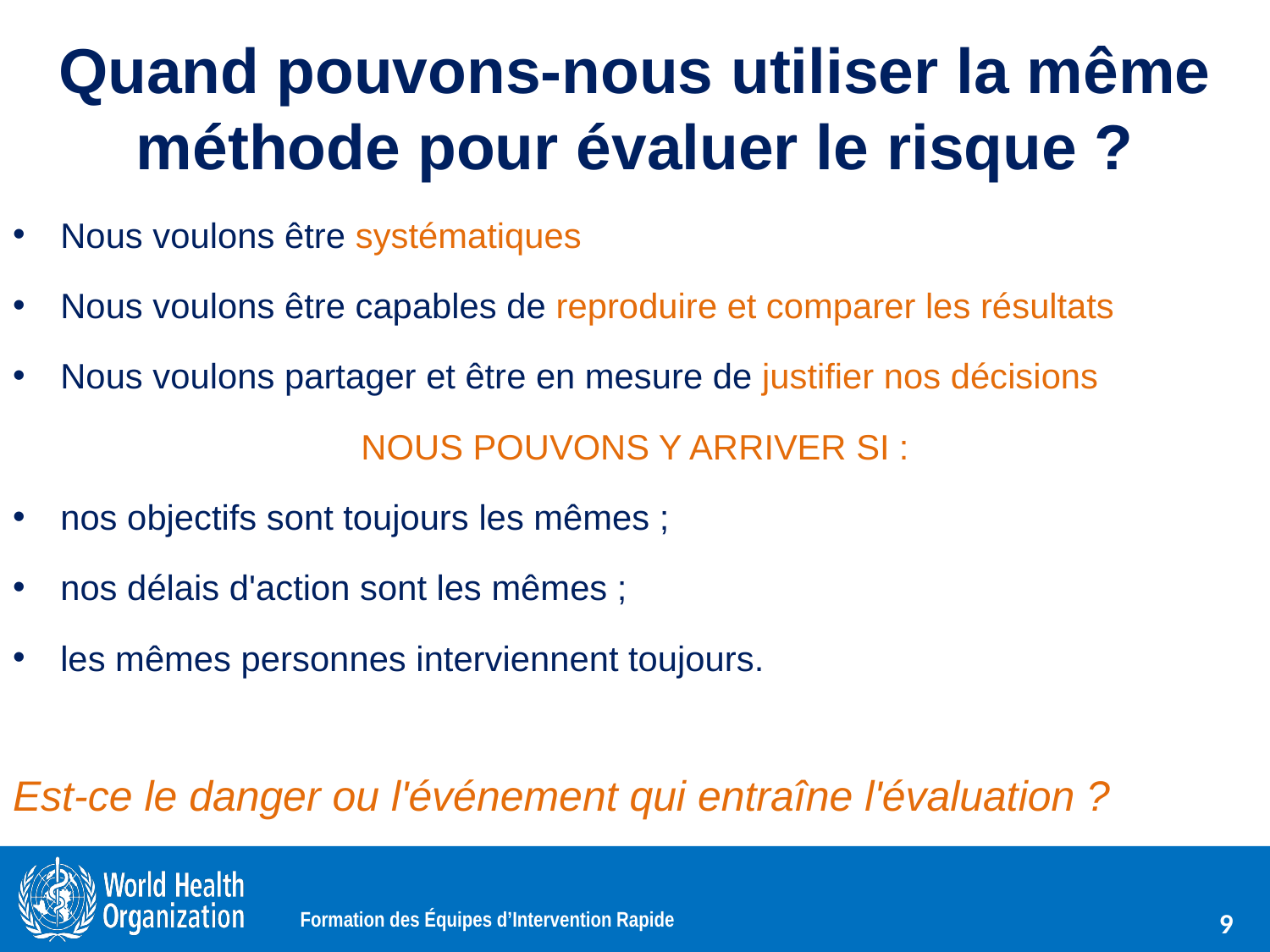

# Quand pouvons-nous utiliser la même méthode pour évaluer le risque ?
Nous voulons être systématiques
Nous voulons être capables de reproduire et comparer les résultats
Nous voulons partager et être en mesure de justifier nos décisions
NOUS POUVONS Y ARRIVER SI :
nos objectifs sont toujours les mêmes ;
nos délais d'action sont les mêmes ;
les mêmes personnes interviennent toujours.

Est-ce le danger ou l'événement qui entraîne l'évaluation ?